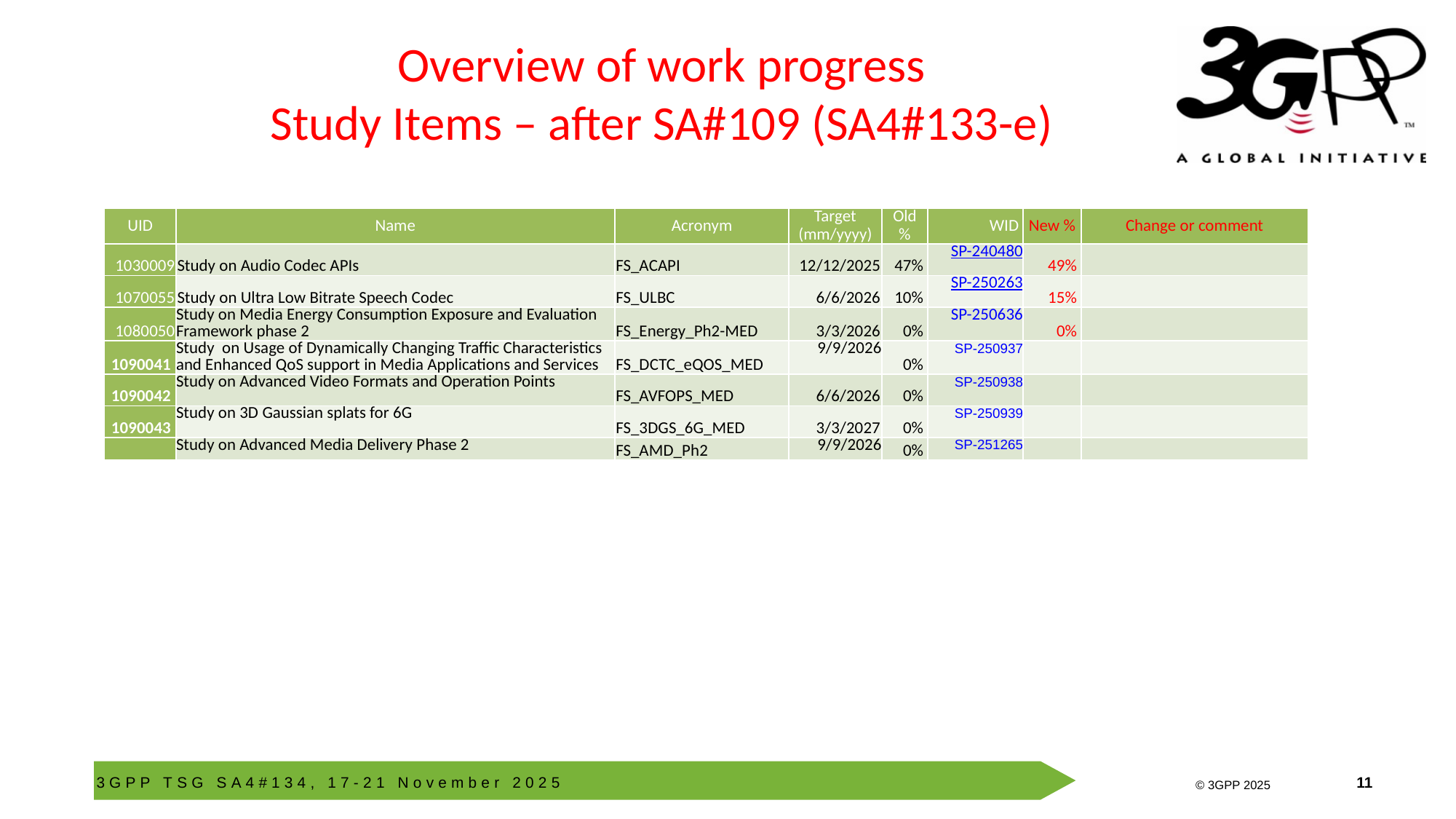

# Overview of work progress Study Items – after SA#109 (SA4#133-e)
| UID | Name | Acronym | Target (mm/yyyy) | Old % | WID | New % | Change or comment |
| --- | --- | --- | --- | --- | --- | --- | --- |
| 1030009 | Study on Audio Codec APIs | FS\_ACAPI | 12/12/2025 | 47% | SP-240480 | 49% |  |
| 1070055 | Study on Ultra Low Bitrate Speech Codec | FS\_ULBC | 6/6/2026 | 10% | SP-250263 | 15% |  |
| 1080050 | Study on Media Energy Consumption Exposure and Evaluation Framework phase 2 | FS\_Energy\_Ph2-MED | 3/3/2026 | 0% | SP-250636 | 0% |  |
| 1090041 | Study on Usage of Dynamically Changing Traffic Characteristics and Enhanced QoS support in Media Applications and Services | FS\_DCTC\_eQOS\_MED | 9/9/2026 | 0% | SP-250937 |  |  |
| 1090042 | Study on Advanced Video Formats and Operation Points | FS\_AVFOPS\_MED | 6/6/2026 | 0% | SP-250938 |  |  |
| 1090043 | Study on 3D Gaussian splats for 6G | FS\_3DGS\_6G\_MED | 3/3/2027 | 0% | SP-250939 |  |  |
|  | Study on Advanced Media Delivery Phase 2 | FS\_AMD\_Ph2 | 9/9/2026 | 0% | SP-251265 |  |  |